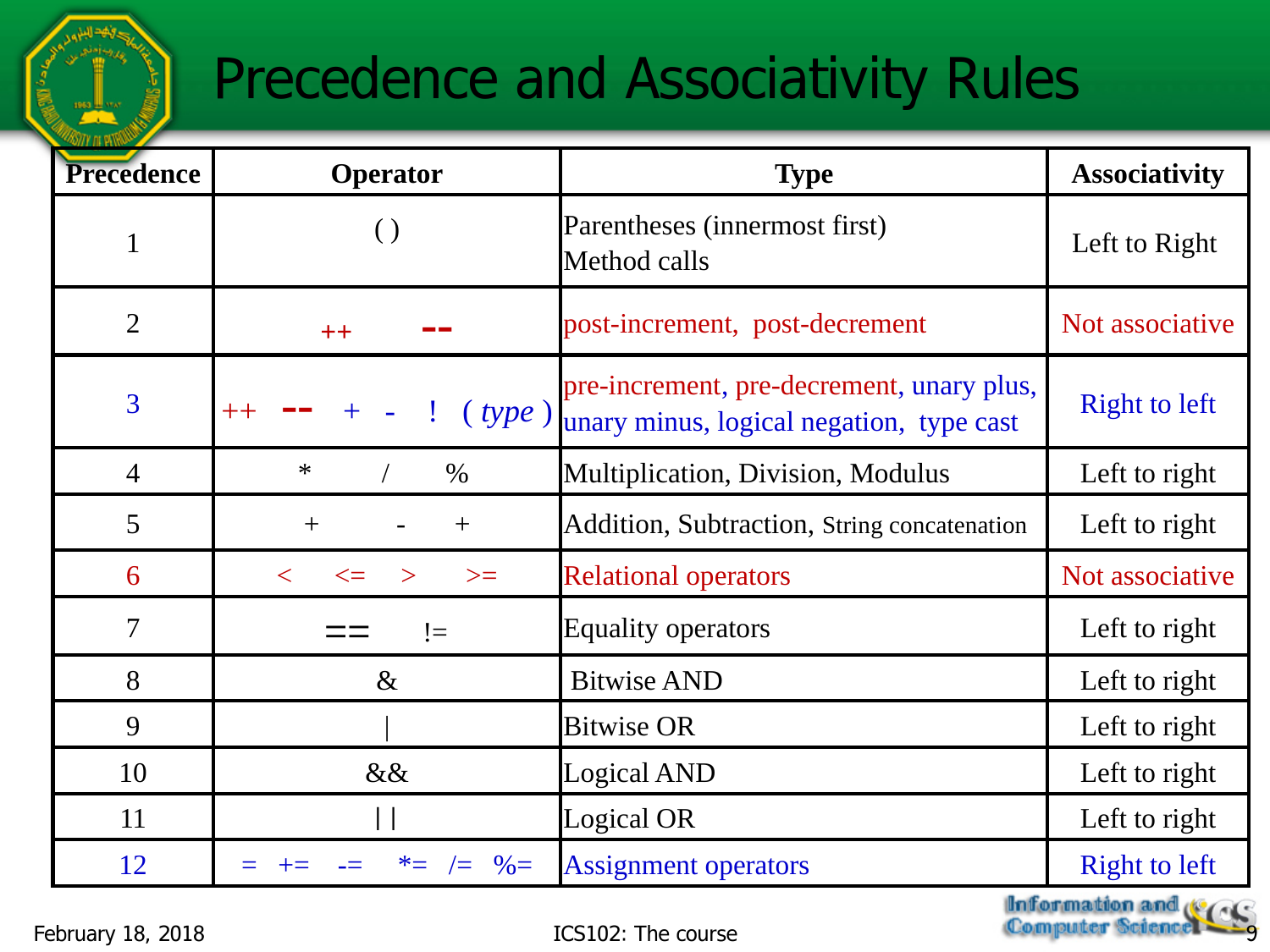

Precedence and Associativity Rules
| Precedence | Operator | Type | Associativity |
| --- | --- | --- | --- |
| 1 | ( ) | Parentheses (innermost first) Method calls | Left to Right |
| 2 | ++ -- | post-increment, post-decrement | Not associative |
| 3 | ++ -- + - ! ( type ) | pre-increment, pre-decrement, unary plus, unary minus, logical negation, type cast | Right to left |
| 4 | \* / % | Multiplication, Division, Modulus | Left to right |
| 5 | + - + | Addition, Subtraction, String concatenation | Left to right |
| 6 | < <= > >= | Relational operators | Not associative |
| 7 | == != | Equality operators | Left to right |
| 8 | & | Bitwise AND | Left to right |
| 9 | | | Bitwise OR | Left to right |
| 10 | && | Logical AND | Left to right |
| 11 | || | Logical OR | Left to right |
| 12 | = += -= \*= /= %= | Assignment operators | Right to left |
February 18, 2018
ICS102: The course
9